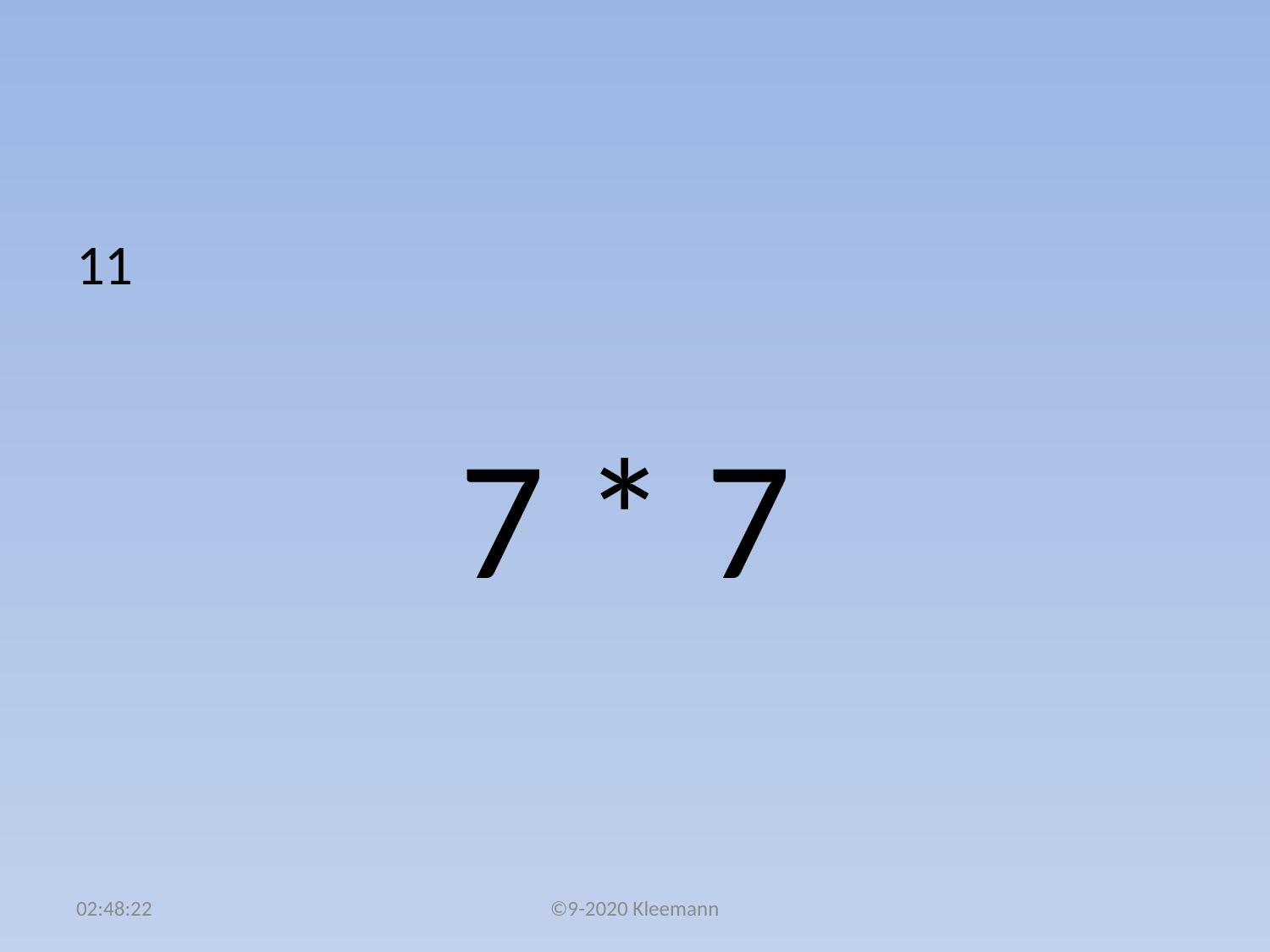

#
11

          7 * 7
02:48:22
©9-2020 Kleemann